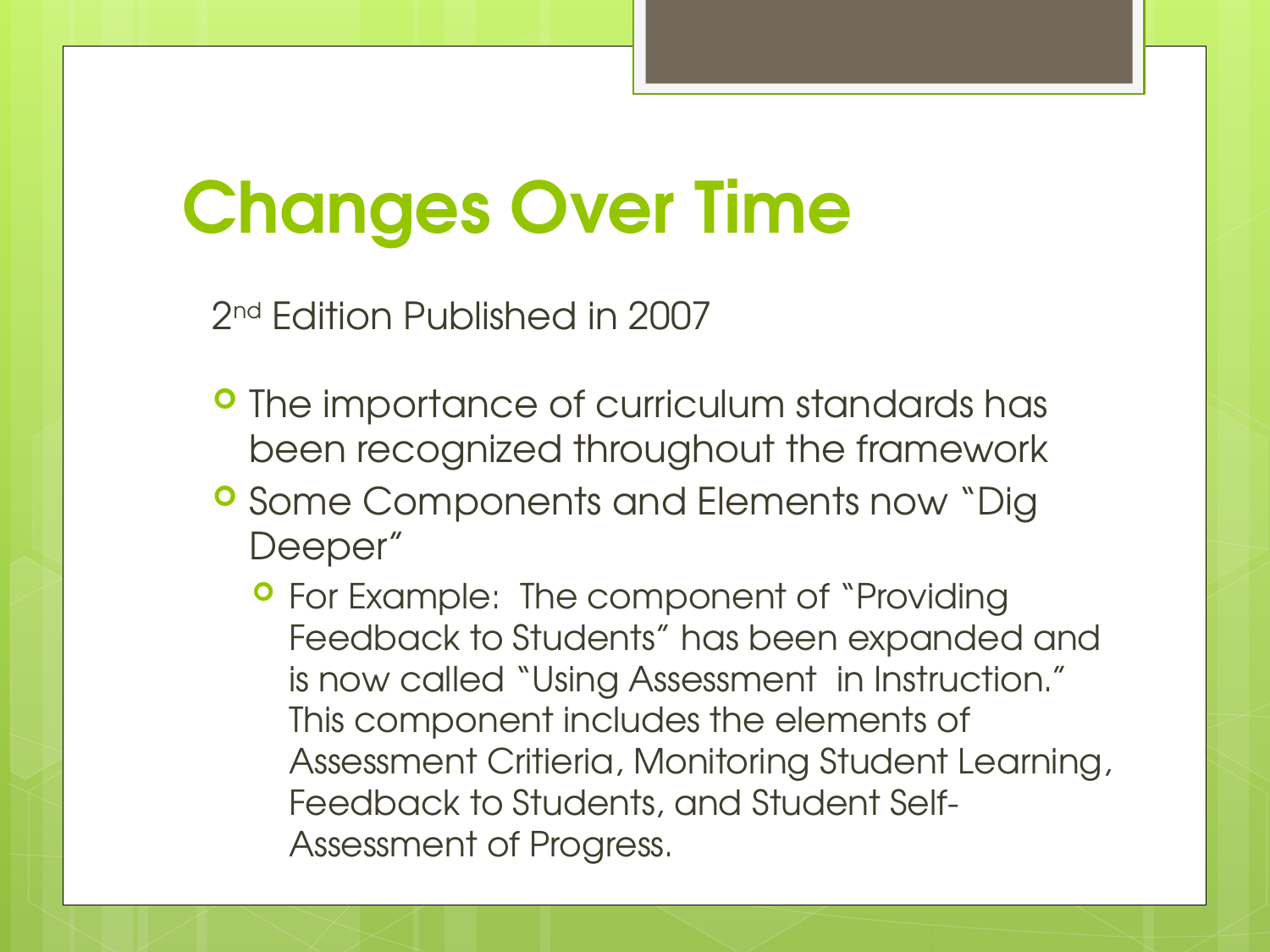

# Changes Over Time
2nd Edition Published in 2007

The importance of curriculum standards has been recognized throughout the framework
Some Components and Elements now “Dig Deeper”
For Example:  The component of “Providing Feedback to Students” has been expanded and is now called “Using Assessment  in Instruction.”  This component includes the elements of Assessment Critieria, Monitoring Student Learning, Feedback to Students, and Student Self-Assessment of Progress.